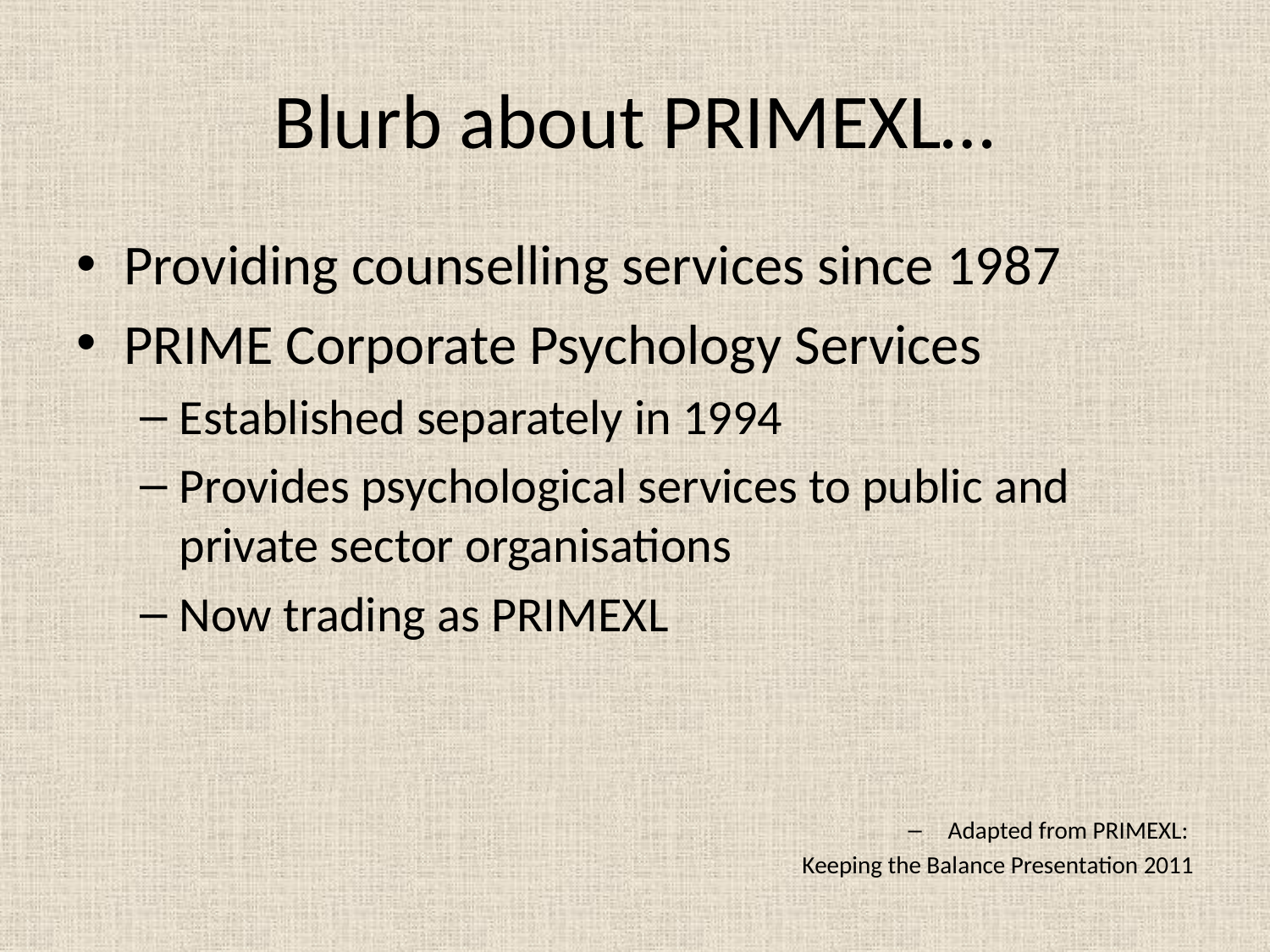

# Blurb about PRIMEXL…
Providing counselling services since 1987
PRIME Corporate Psychology Services
Established separately in 1994
Provides psychological services to public and private sector organisations
Now trading as PRIMEXL

Adapted from PRIMEXL:
Keeping the Balance Presentation 2011